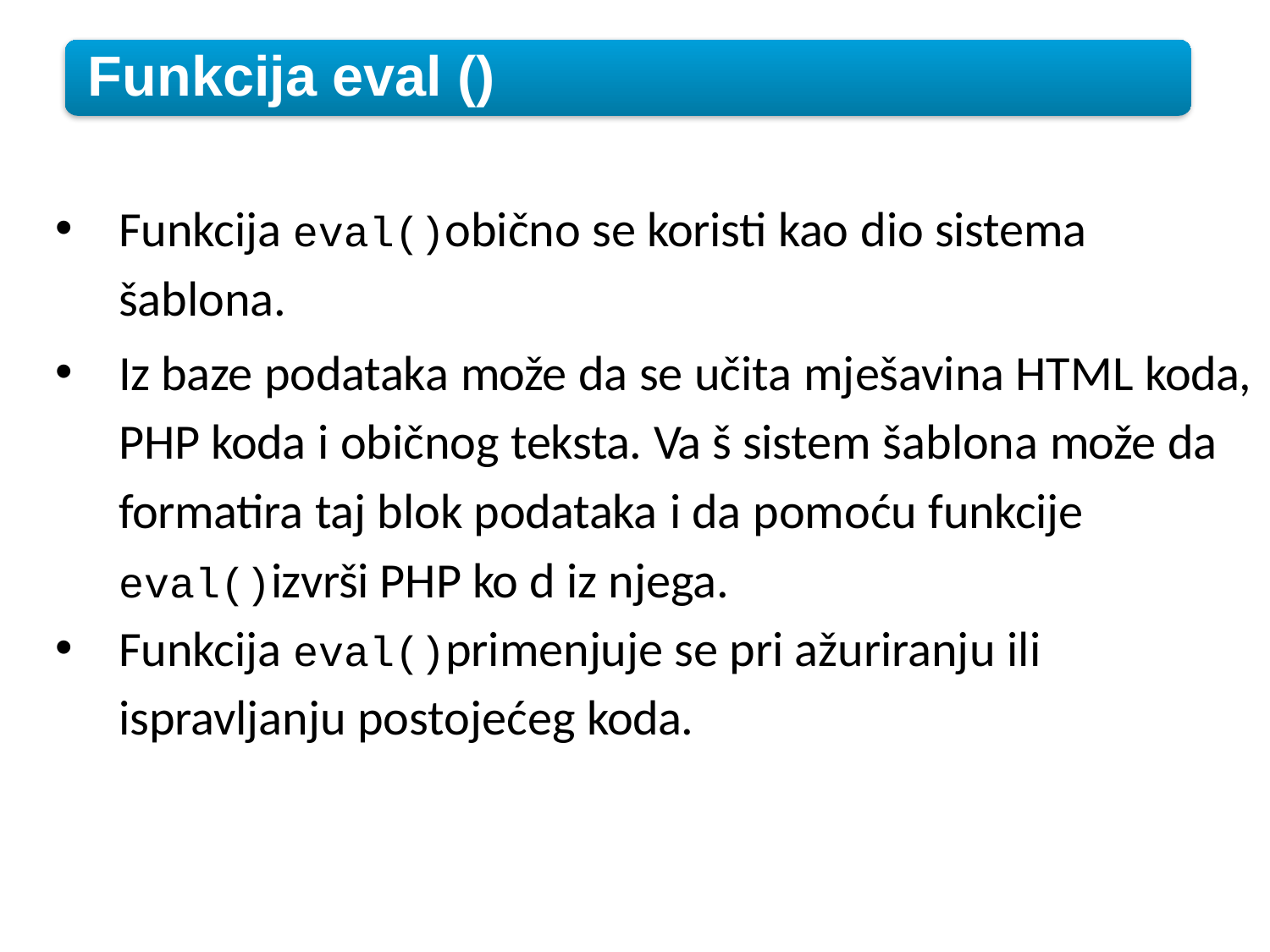

Funkcija eval ()
Funkcija eval()obično se koristi kao dio sistema šablona.
Iz baze podataka može da se učita mješavina HTML koda, PHP koda i običnog teksta. Va š sistem šablona može da formatira taj blok podataka i da pomoću funkcije eval()izvrši PHP ko d iz njega.
Funkcija eval()primenjuje se pri ažuriranju ili ispravljanju postojećeg koda.